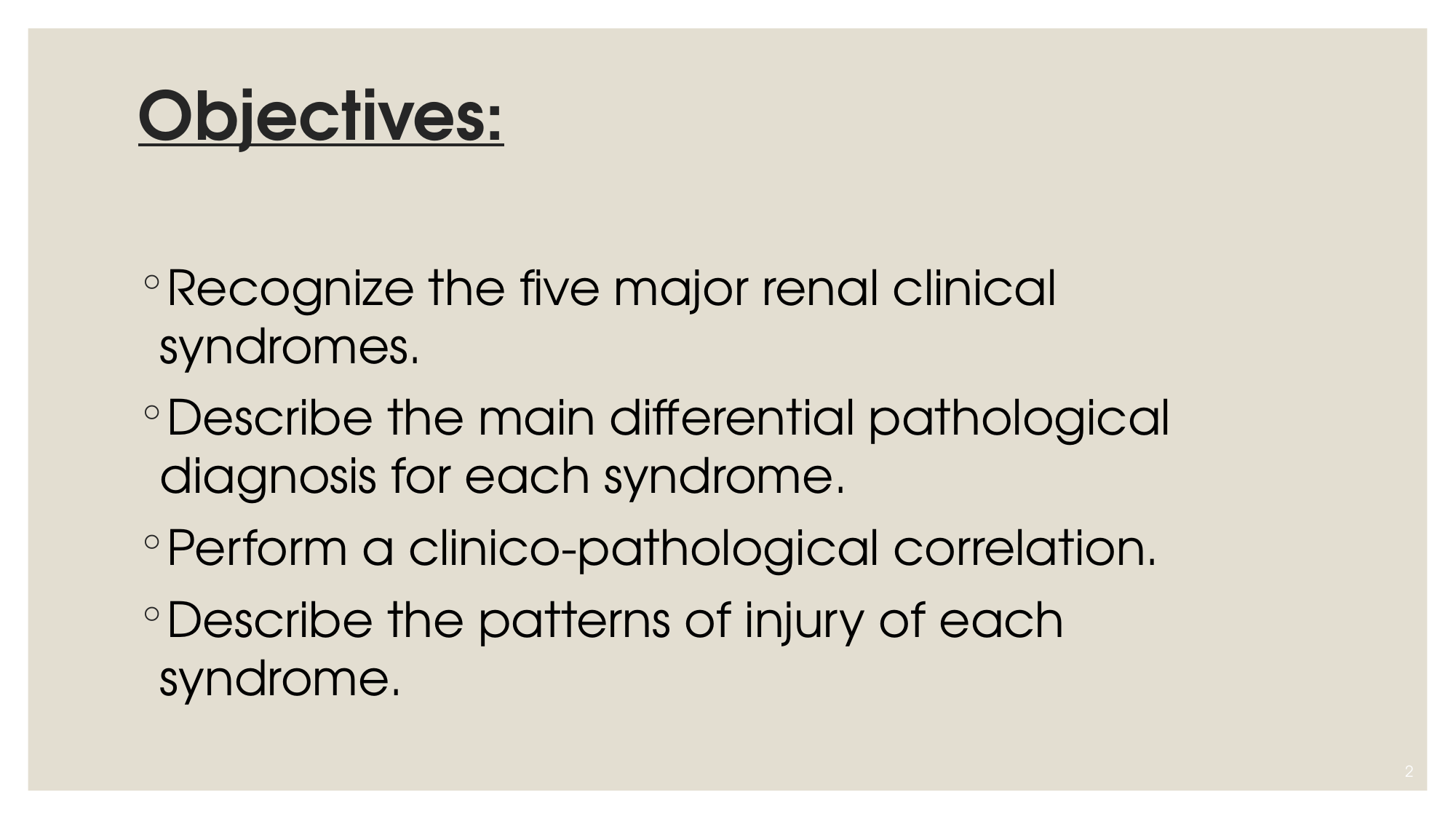

# Objectives:
Recognize the five major renal clinical syndromes.
Describe the main differential pathological diagnosis for each syndrome.
Perform a clinico-pathological correlation.
Describe the patterns of injury of each syndrome.

2